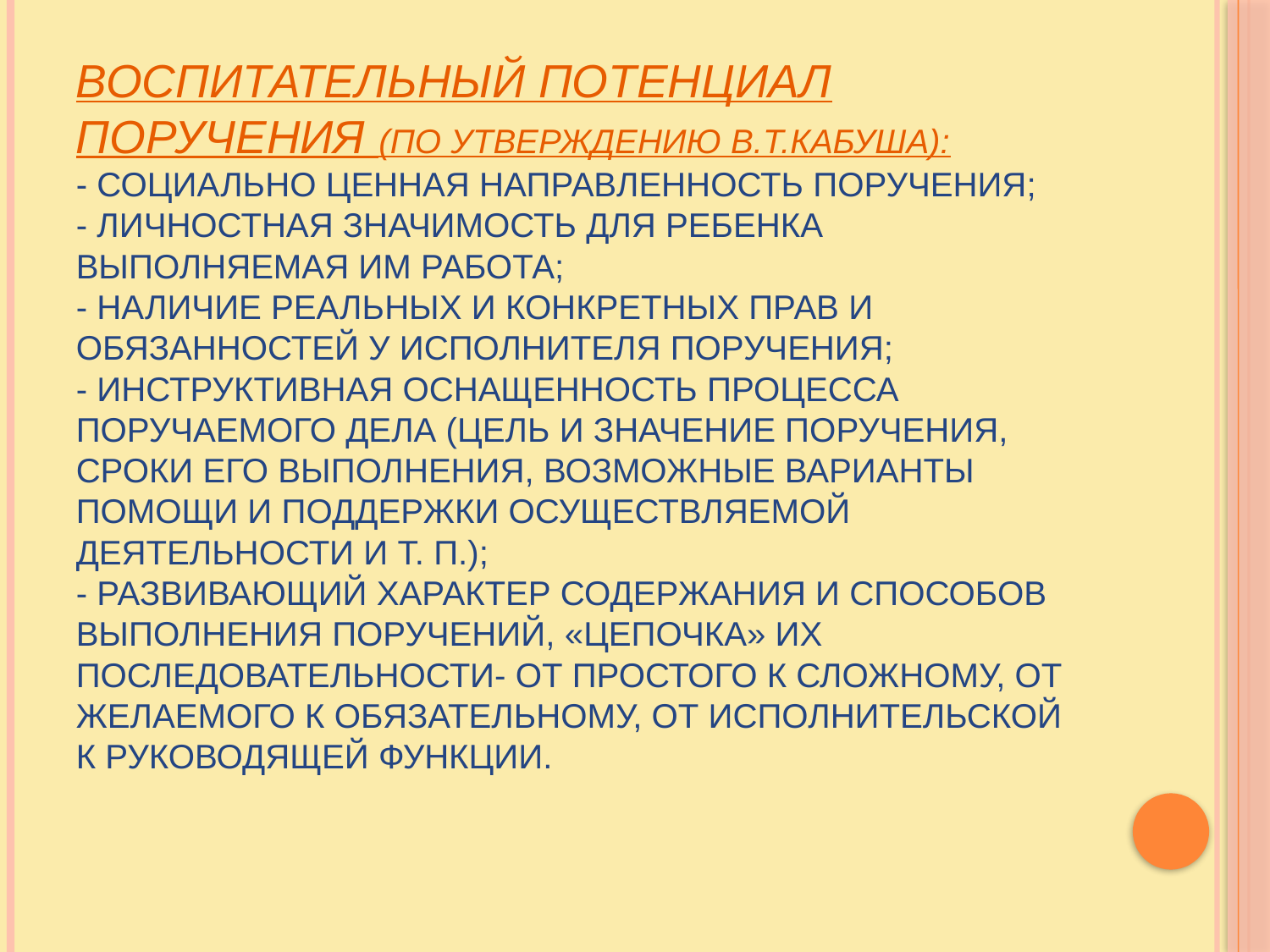

# Воспитательный потенциал поручения (по утверждению В.Т.Кабуша): - социально ценная направленность поручения; - личностная значимость для ребенка выполняемая им работа; - наличие реальных и конкретных прав и обязанностей у исполнителя поручения; - инструктивная оснащенность процесса поручаемого дела (цель и значение поручения, сроки его выполнения, возможные варианты помощи и поддержки осуществляемой деятельности и т. п.); - развивающий характер содержания и способов выполнения поручений, «цепочка» их последовательности- от простого к сложному, от желаемого к обязательному, от исполнительской к руководящей функции.